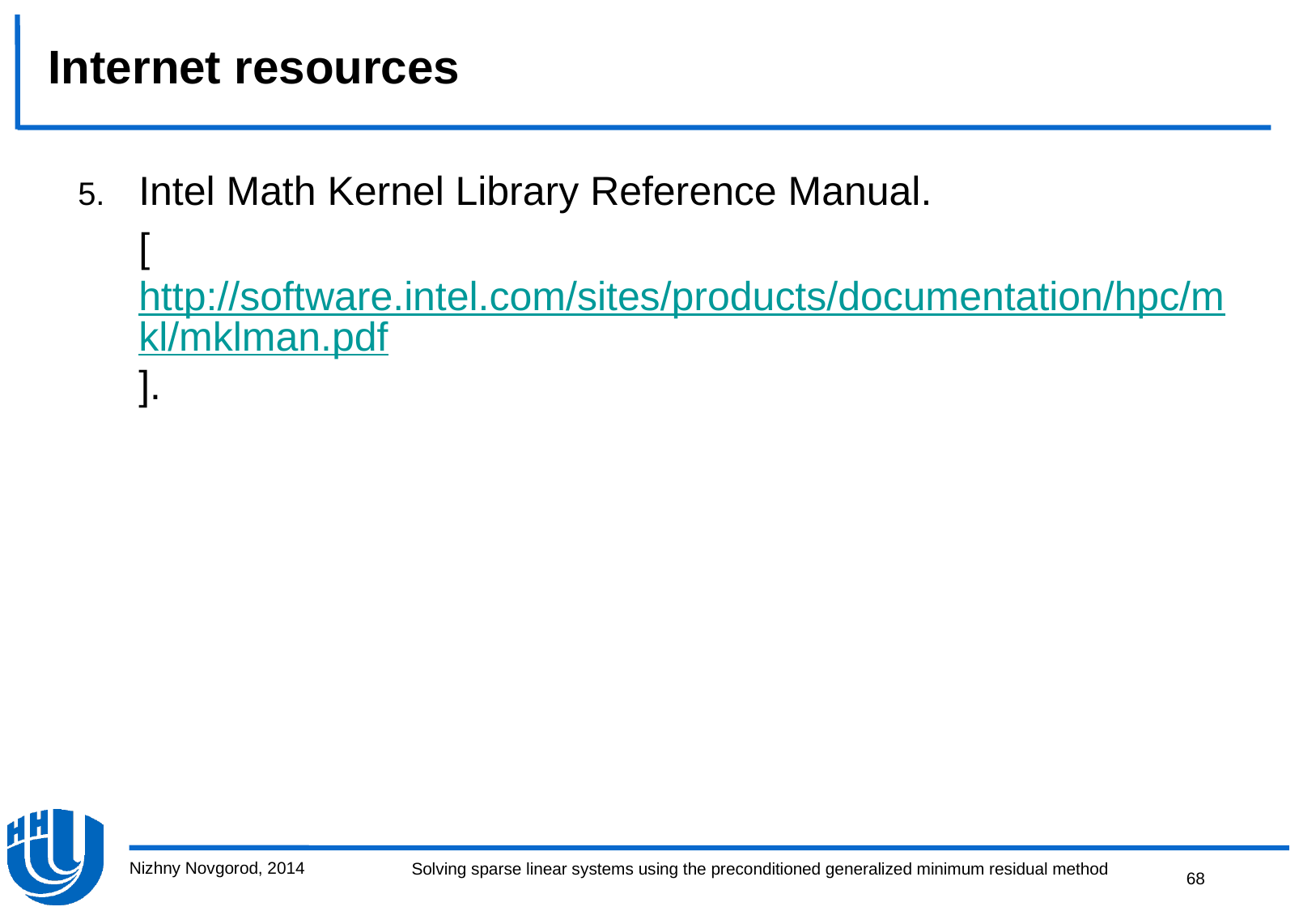

# Internet resources
Intel Math Kernel Library Reference Manual.
	[http://software.intel.com/sites/products/documentation/hpc/mkl/mklman.pdf].
Nizhny Novgorod, 2014

68
Solving sparse linear systems using the preconditioned generalized minimum residual method